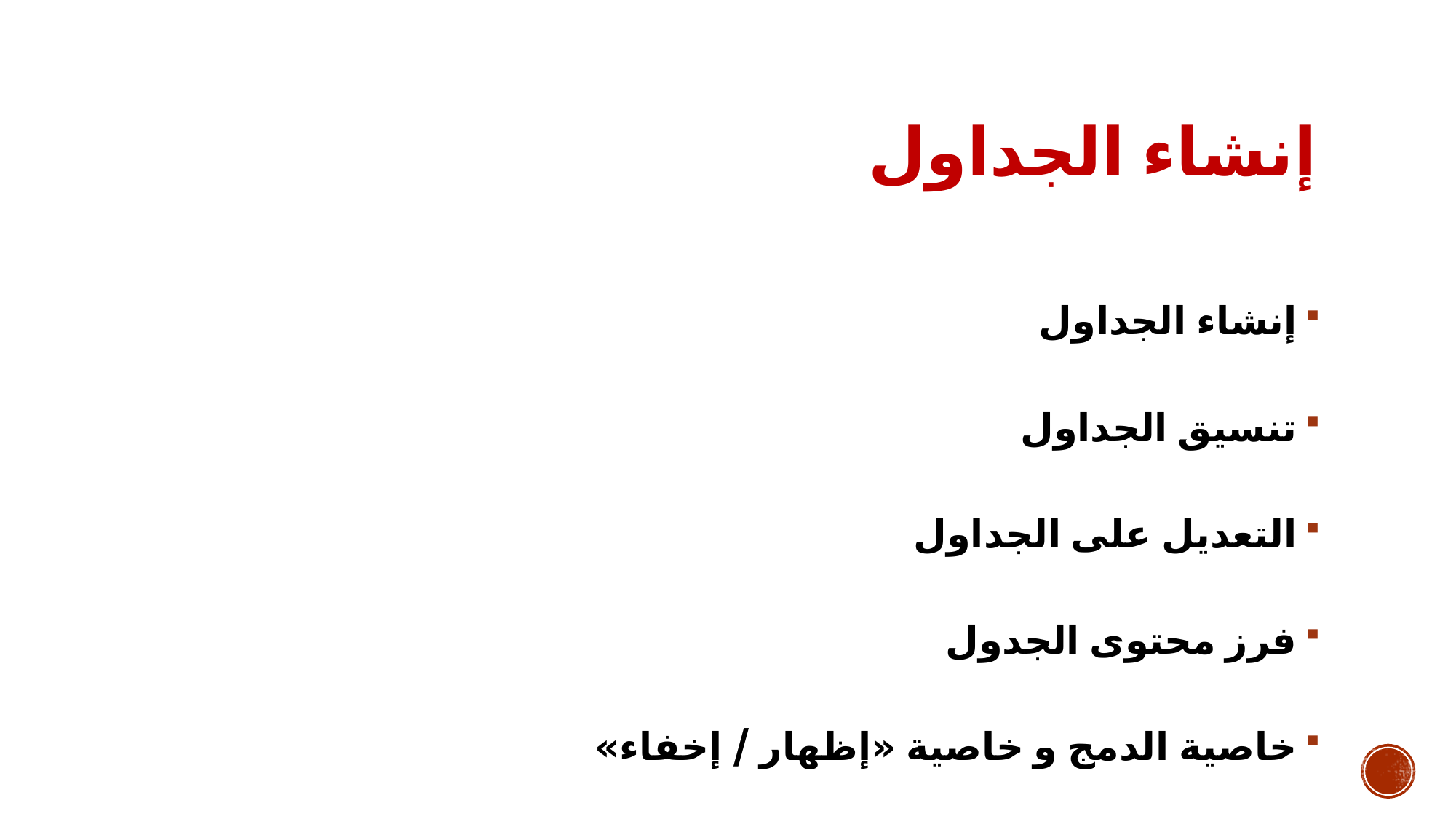

# إنشاء الجداول
إنشاء الجداول
تنسيق الجداول
التعديل على الجداول
فرز محتوى الجدول
خاصية الدمج و خاصية «إظهار / إخفاء»